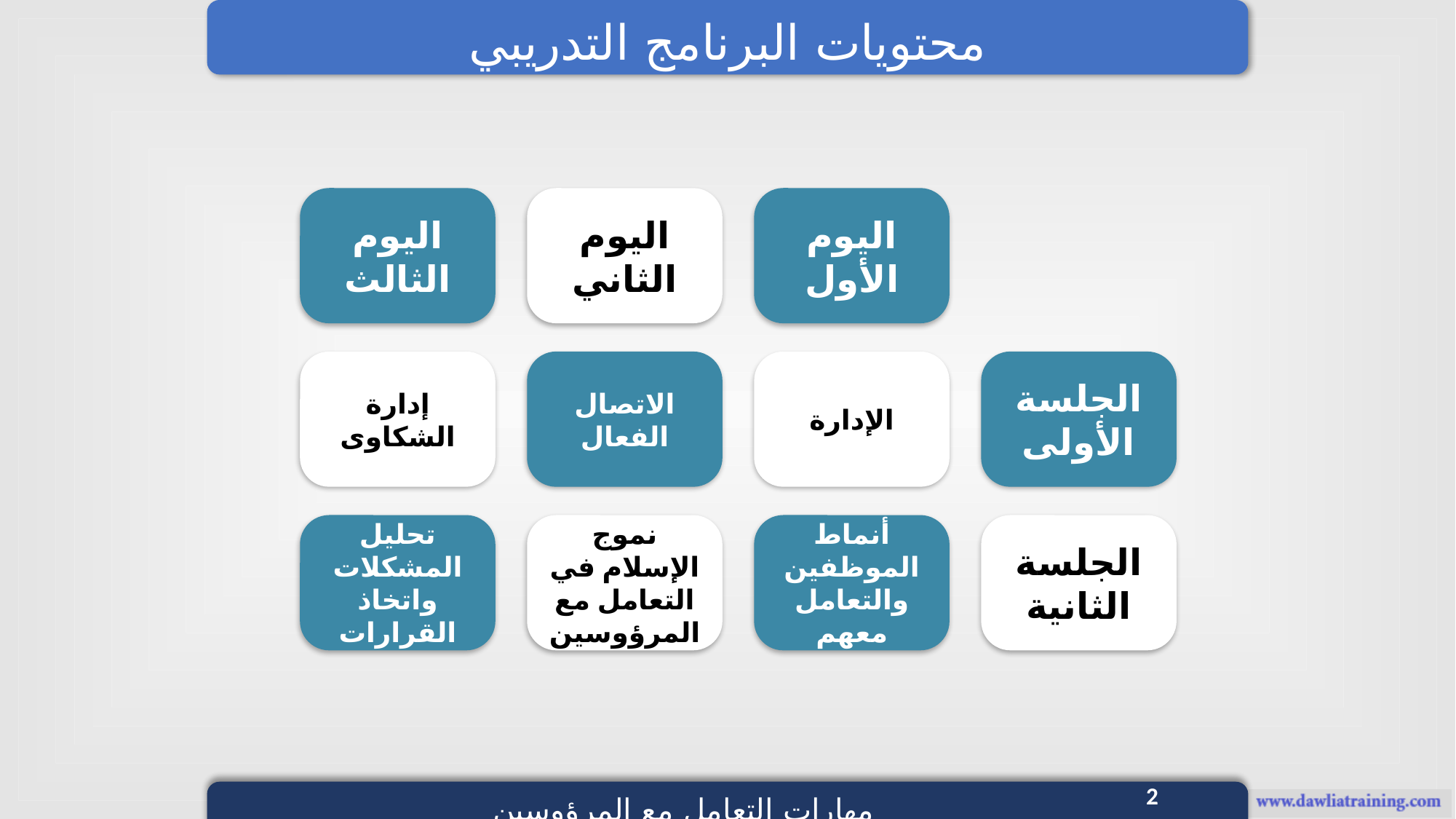

محتويات البرنامج التدريبي
اليوم
الثالث
اليوم
الثاني
اليوم
الأول
إدارة الشكاوى
الاتصال الفعال
الإدارة
الجلسة
الأولى
تحليل المشكلات واتخاذ القرارات
نموج الإسلام في التعامل مع المرؤوسين
أنماط الموظفين والتعامل معهم
الجلسة
الثانية
2

مهارات التعامل مع المرؤوسين